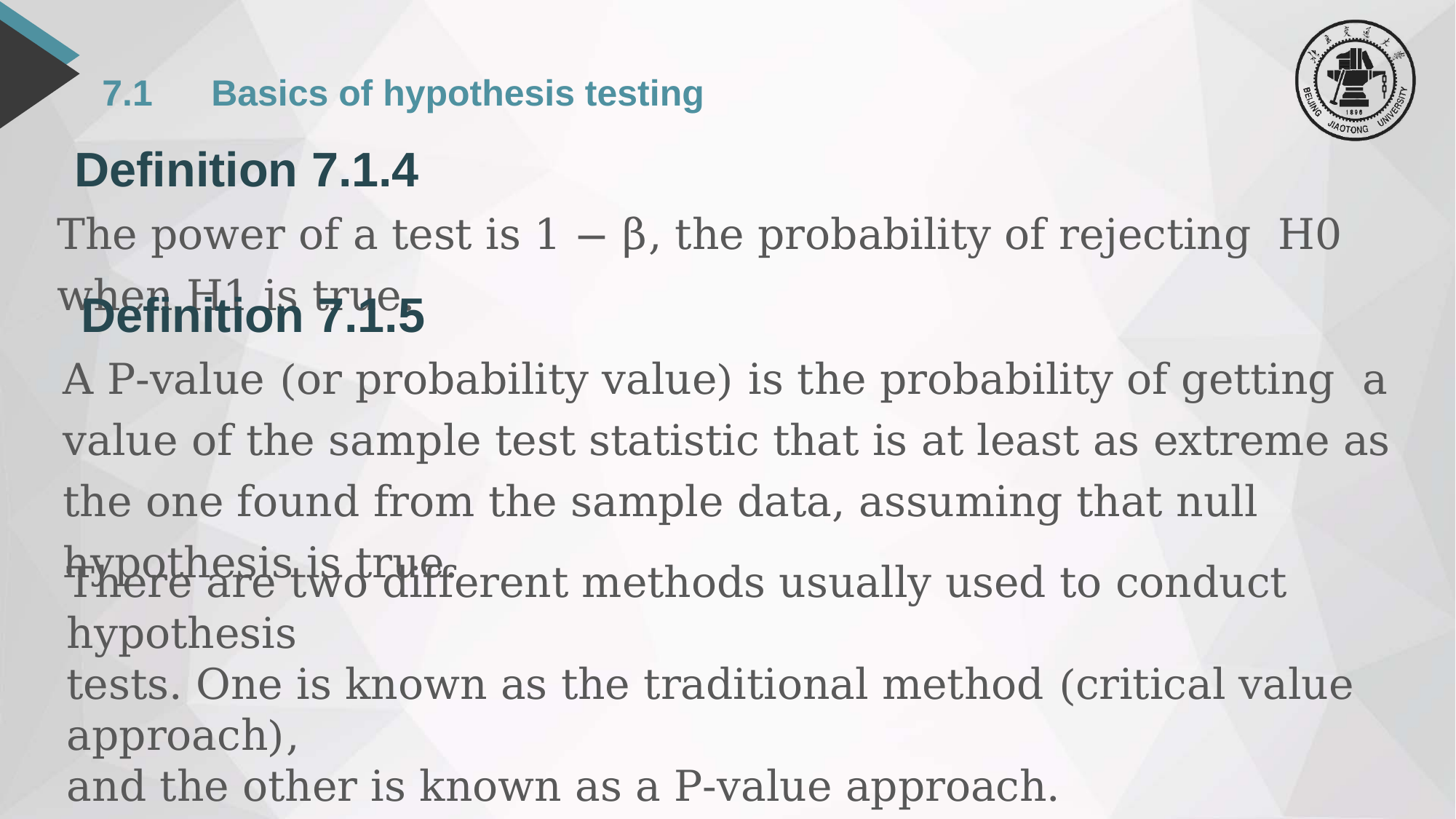

#
7.1	Basics of hypothesis testing
Definition 7.1.4
The power of a test is 1 − β, the probability of rejecting  H0 when H1 is true.
Definition 7.1.5
A P-value (or probability value) is the probability of getting  a value of the sample test statistic that is at least as extreme as the one found from the sample data, assuming that null hypothesis is true.
There are two different methods usually used to conduct hypothesis
tests. One is known as the traditional method (critical value approach),
and the other is known as a P-value approach.